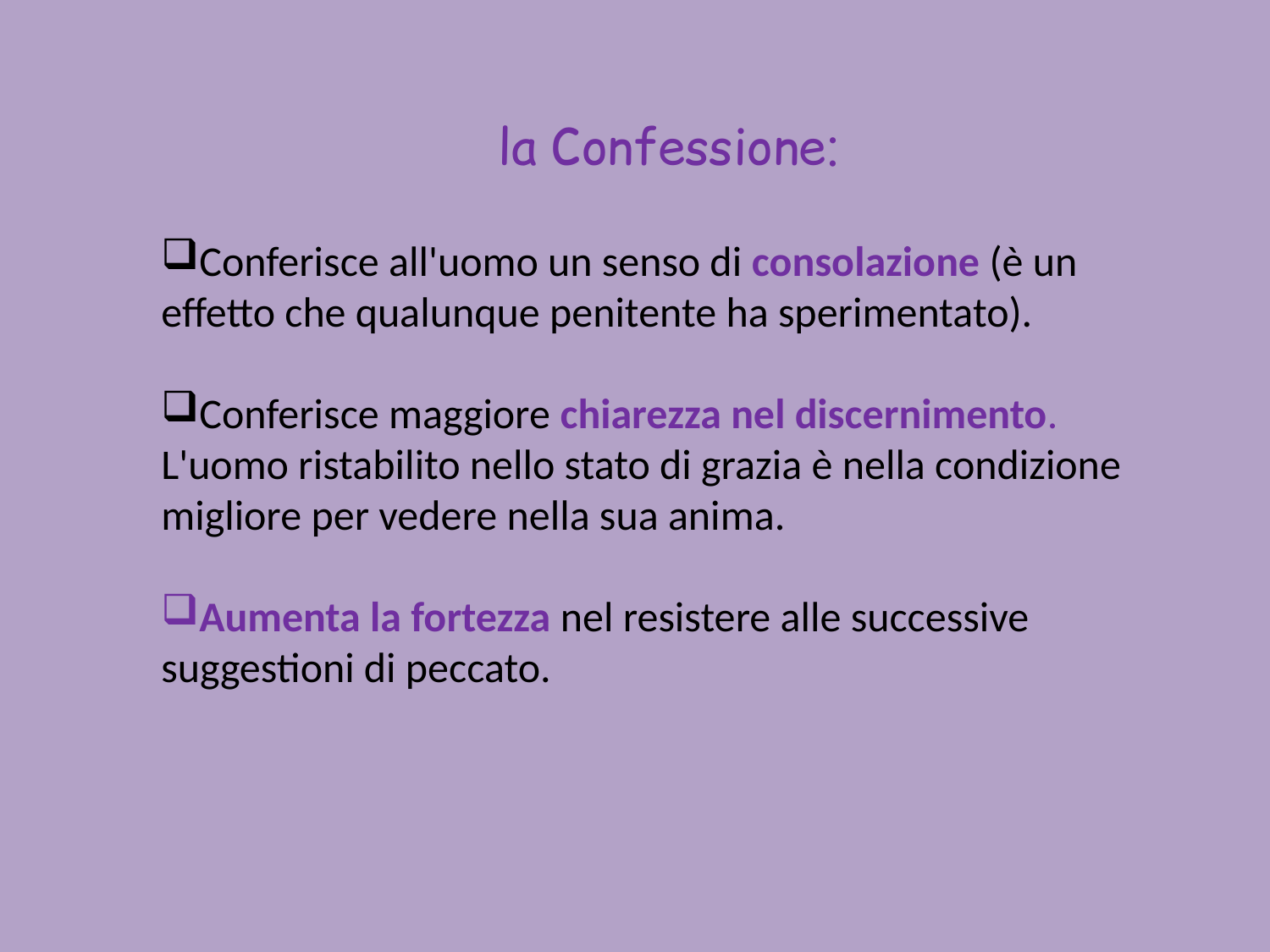

la Confessione:

Conferisce all'uomo un senso di consolazione (è un effetto che qualunque penitente ha sperimentato).

Conferisce maggiore chiarezza nel discernimento. L'uomo ristabilito nello stato di grazia è nella condizione migliore per vedere nella sua anima.

Aumenta la fortezza nel resistere alle successive suggestioni di peccato.